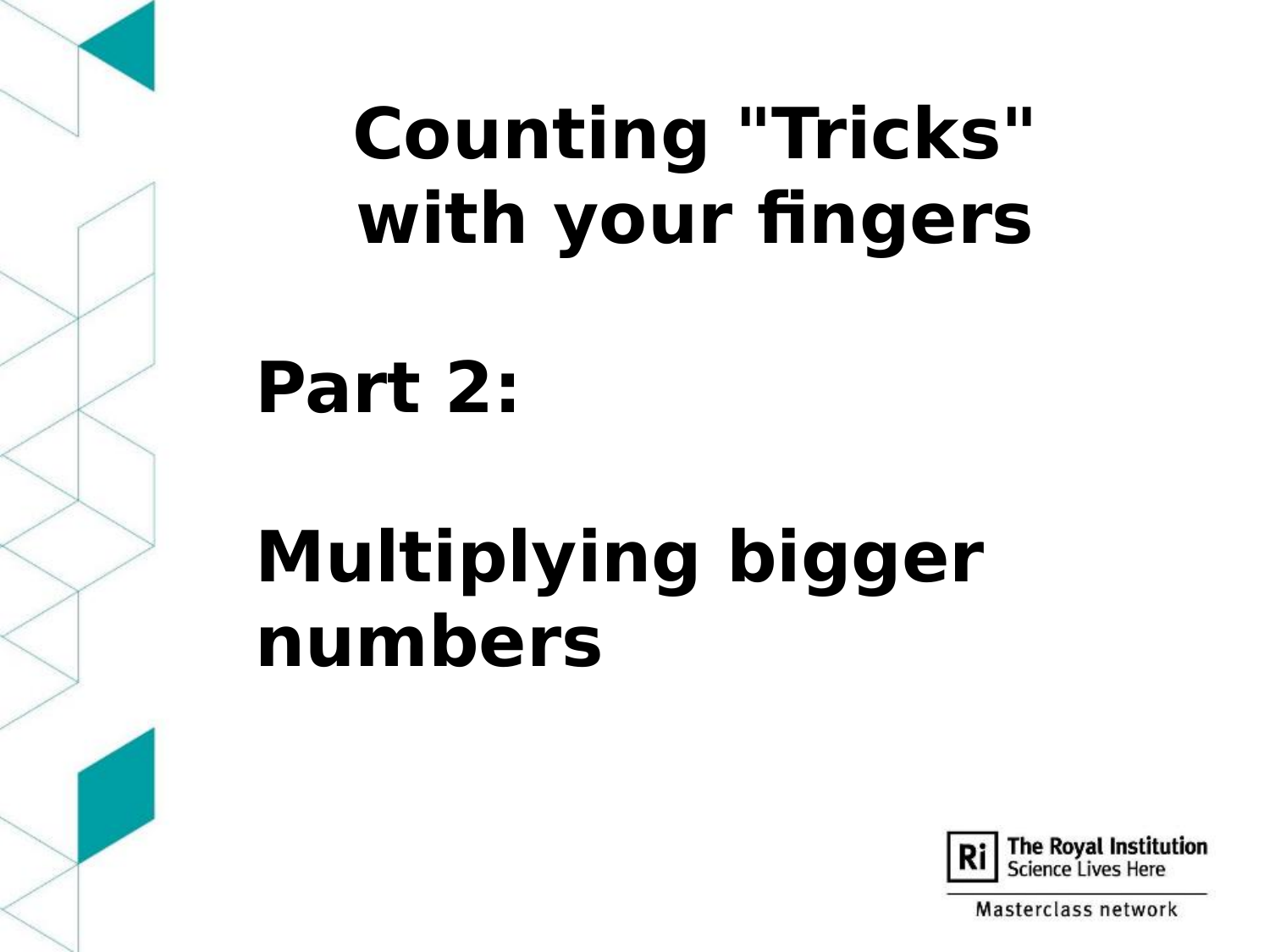

Counting "Tricks" with your fingers

Part 2:

Multiplying bigger numbers